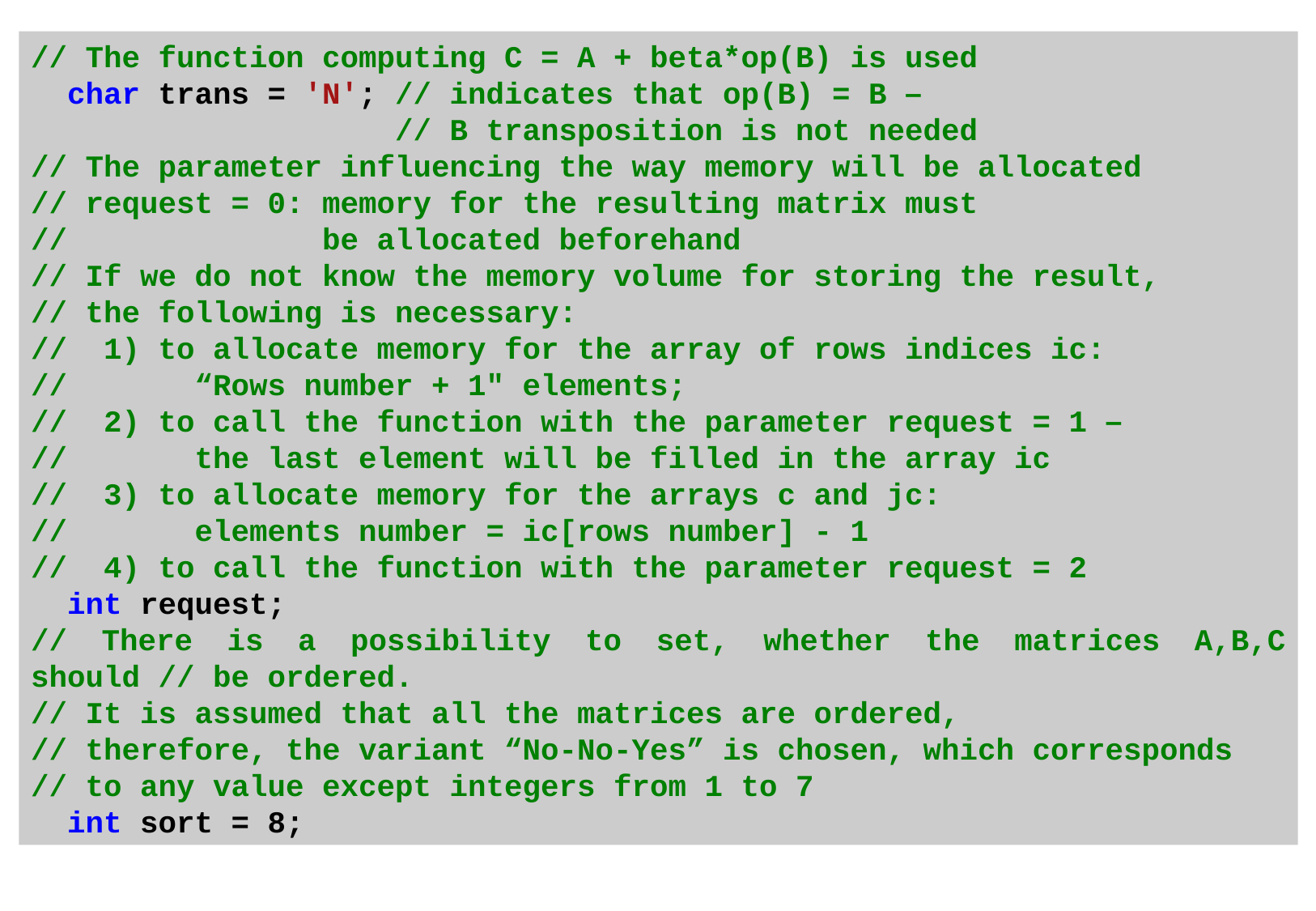

// The function computing C = A + beta*op(B) is used
  char trans = 'N'; // indicates that op(B) = B –
                    // B transposition is not needed
// The parameter influencing the way memory will be allocated
// request = 0: memory for the resulting matrix must
//              be allocated beforehand
// If we do not know the memory volume for storing the result,
// the following is necessary:
//  1) to allocate memory for the array of rows indices ic:
//       “Rows number + 1" elements;
//  2) to call the function with the parameter request = 1 –
//       the last element will be filled in the array ic
//  3) to allocate memory for the arrays c and jc:
//       elements number = ic[rows number] - 1
//  4) to call the function with the parameter request = 2
  int request;
// There is a possibility to set, whether the matrices A,B,C should // be ordered.
// It is assumed that all the matrices are ordered,
// therefore, the variant “No-No-Yes” is chosen, which corresponds
// to any value except integers from 1 to 7
  int sort = 8;